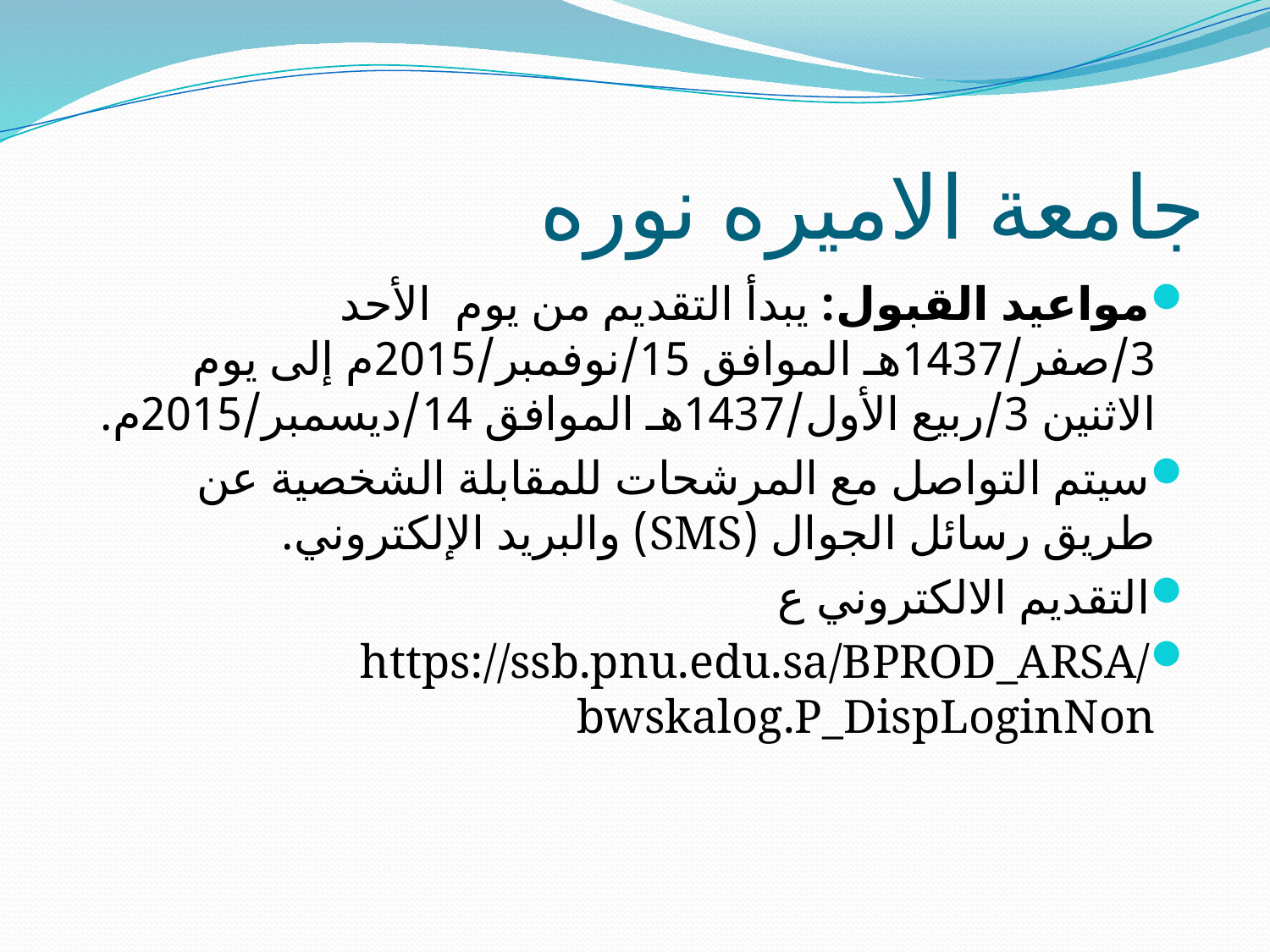

# جامعة الاميره نوره
مواعيد القبول: يبدأ التقديم من يوم  الأحد 3/صفر/1437هـ الموافق 15/نوفمبر/2015م إلى يوم الاثنين 3/ربيع الأول/1437هـ الموافق 14/ديسمبر/2015م.
سيتم التواصل مع المرشحات للمقابلة الشخصية عن طريق رسائل الجوال (SMS) والبريد الإلكتروني.
التقديم الالكتروني ع
https://ssb.pnu.edu.sa/BPROD_ARSA/bwskalog.P_DispLoginNon